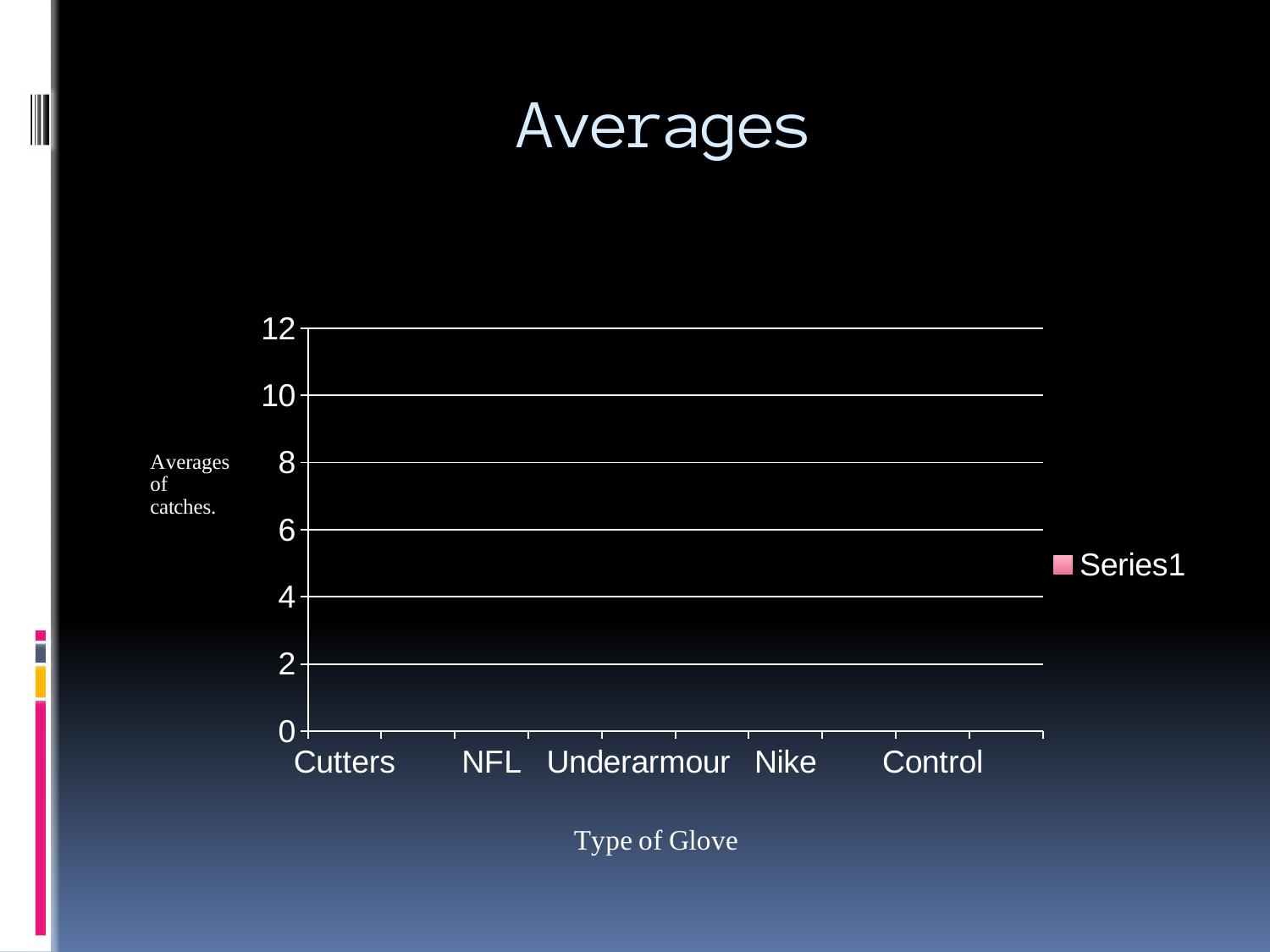

# Averages

### Chart

| Category |  |
|---|---|
| Cutters | 20.6 |
|  | None |
| NFL | 17.6 |
|  | None |
| Underarmour | 18.4 |
|  | None |
| Nike | 17.8 |
|  | None |
| Control | 11.2 |